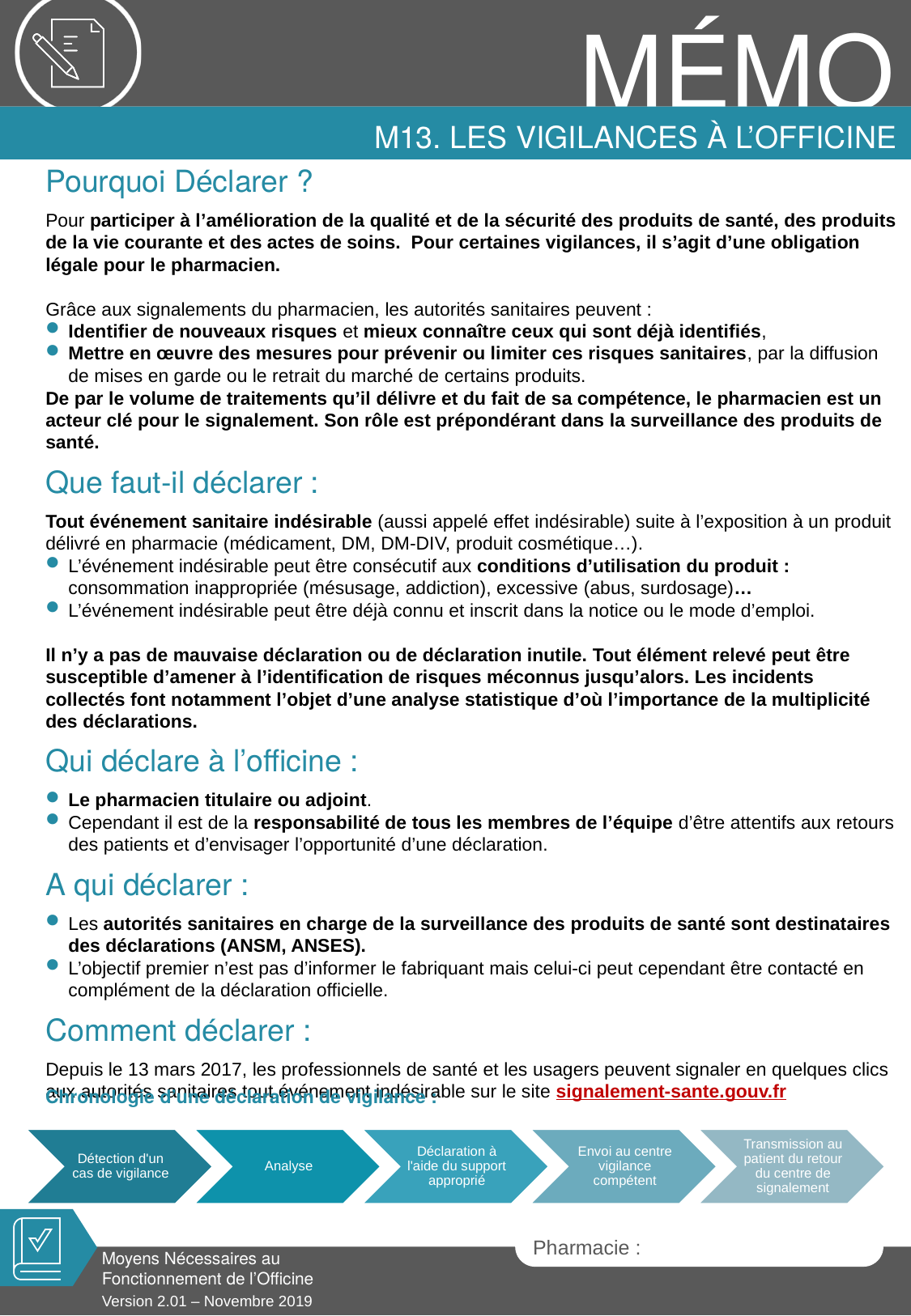

# M13. les vigilances à l’officine
Pourquoi Déclarer ?
Pour participer à l’amélioration de la qualité et de la sécurité des produits de santé, des produits de la vie courante et des actes de soins.  Pour certaines vigilances, il s’agit d’une obligation légale pour le pharmacien.

Grâce aux signalements du pharmacien, les autorités sanitaires peuvent :
Identifier de nouveaux risques et mieux connaître ceux qui sont déjà identifiés,
Mettre en œuvre des mesures pour prévenir ou limiter ces risques sanitaires, par la diffusion de mises en garde ou le retrait du marché de certains produits.
De par le volume de traitements qu’il délivre et du fait de sa compétence, le pharmacien est un acteur clé pour le signalement. Son rôle est prépondérant dans la surveillance des produits de santé.
Que faut-il déclarer :
Tout événement sanitaire indésirable (aussi appelé effet indésirable) suite à l’exposition à un produit délivré en pharmacie (médicament, DM, DM-DIV, produit cosmétique…).
L’événement indésirable peut être consécutif aux conditions d’utilisation du produit : consommation inappropriée (mésusage, addiction), excessive (abus, surdosage)…
L’événement indésirable peut être déjà connu et inscrit dans la notice ou le mode d’emploi.

Il n’y a pas de mauvaise déclaration ou de déclaration inutile. Tout élément relevé peut être susceptible d’amener à l’identification de risques méconnus jusqu’alors. Les incidents collectés font notamment l’objet d’une analyse statistique d’où l’importance de la multiplicité des déclarations.
Qui déclare à l’officine :
Le pharmacien titulaire ou adjoint.
Cependant il est de la responsabilité de tous les membres de l’équipe d’être attentifs aux retours des patients et d’envisager l’opportunité d’une déclaration.
A qui déclarer :
Les autorités sanitaires en charge de la surveillance des produits de santé sont destinataires des déclarations (ANSM, ANSES).
L’objectif premier n’est pas d’informer le fabriquant mais celui-ci peut cependant être contacté en complément de la déclaration officielle.
Comment déclarer :
Depuis le 13 mars 2017, les professionnels de santé et les usagers peuvent signaler en quelques clics aux autorités sanitaires tout événement indésirable sur le site signalement-sante.gouv.fr

Chronologie d’une déclaration de vigilance :
Détection d'un cas de vigilance
Analyse
Déclaration à l'aide du support approprié
Envoi au centre vigilance compétent
Transmission au patient du retour du centre de signalement